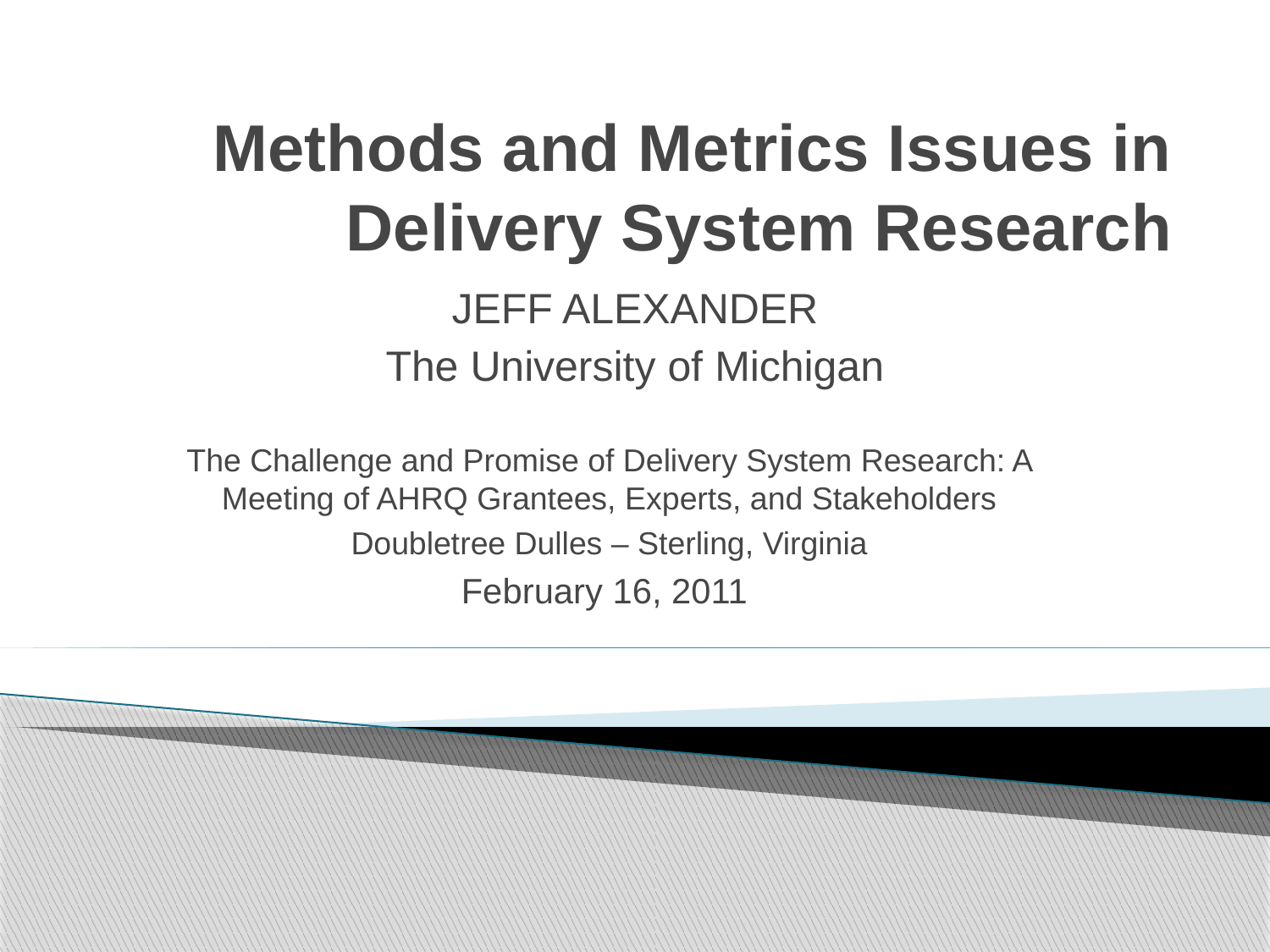

# Methods and Metrics Issues in Delivery System Research
JEFF ALEXANDER
The University of Michigan

The Challenge and Promise of Delivery System Research: A Meeting of AHRQ Grantees, Experts, and Stakeholders
Doubletree Dulles – Sterling, Virginia
February 16, 2011